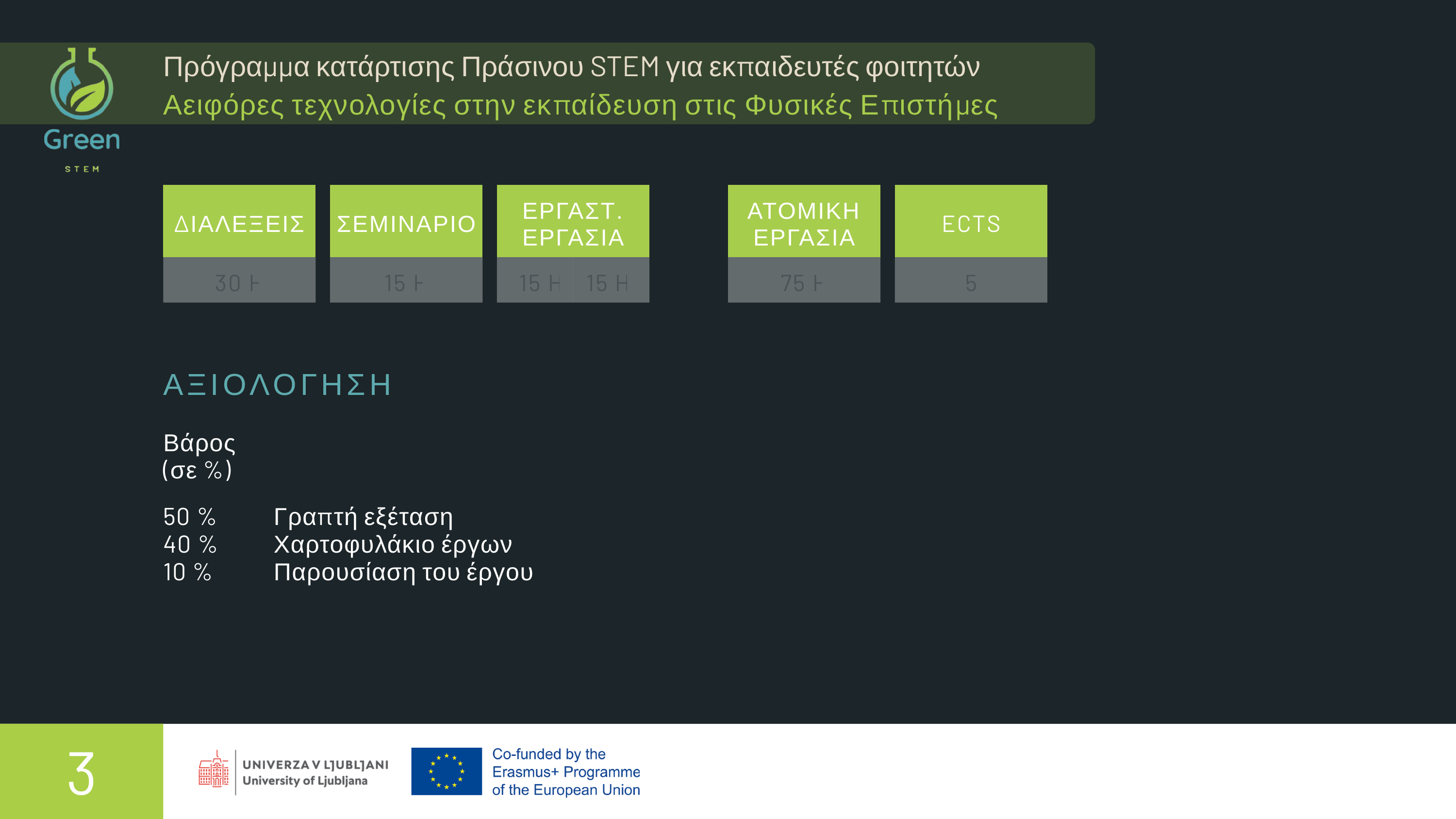

Πρόγραμμα κατάρτισης Πράσινου STEM για εκπαιδευτές φοιτητών
Αειφόρες τεχνολογίες στην εκπαίδευση στις Φυσικές Επιστήμες

ΔΙΑΛΕΞΕΙΣ

ΣΕΜΙΝΑΡΙΟ

ΕΡΓΑΣΤ. ΕΡΓΑΣΙΑ

ΑΤΟΜΙΚΗ ΕΡΓΑΣΙΑ

ECTS

30 H

15 H

15 H

15 H

75 H

5
ΑΞΙΟΛΟΓΗΣΗ
Βάρος (σε %)
50 %
40 %
10 %
 Γραπτή εξέταση
 Χαρτοφυλάκιο έργων
 Παρουσίαση του έργου

3

Παρουσιάζεται από την Rachelle Beaudry